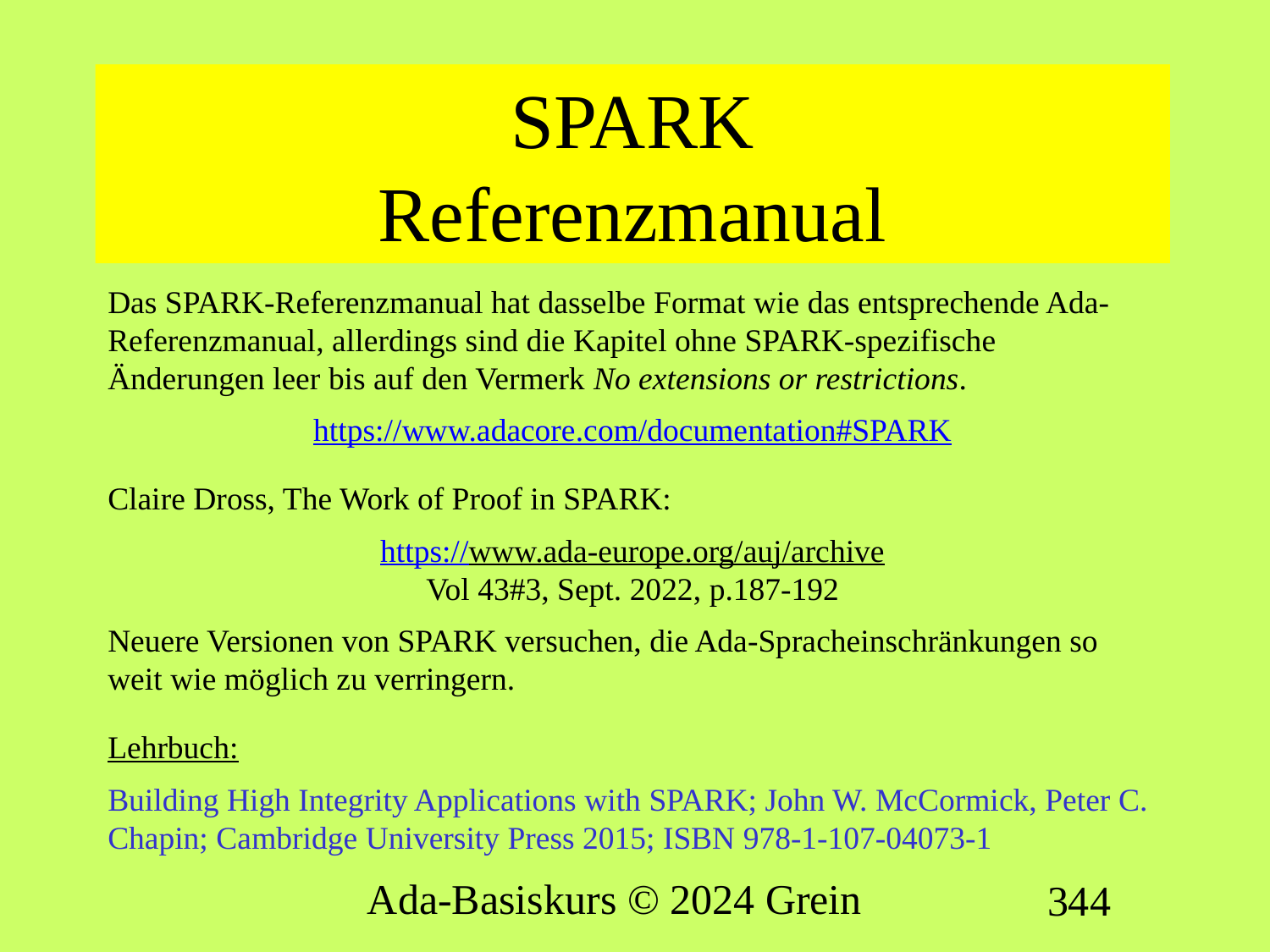

# SPARK Referenzmanual
Das SPARK-Referenzmanual hat dasselbe Format wie das entsprechende Ada-Referenzmanual, allerdings sind die Kapitel ohne SPARK-spezifische Änderungen leer bis auf den Vermerk No extensions or restrictions.
https://www.adacore.com/documentation#SPARK

Claire Dross, The Work of Proof in SPARK:
https://www.ada-europe.org/auj/archive
Vol 43#3, Sept. 2022, p.187-192
Neuere Versionen von SPARK versuchen, die Ada-Spracheinschränkungen so weit wie möglich zu verringern.

Lehrbuch:
Building High Integrity Applications with SPARK; John W. McCormick, Peter C. Chapin; Cambridge University Press 2015; ISBN 978-1-107-04073-1
Ada-Basiskurs © 2024 Grein
344